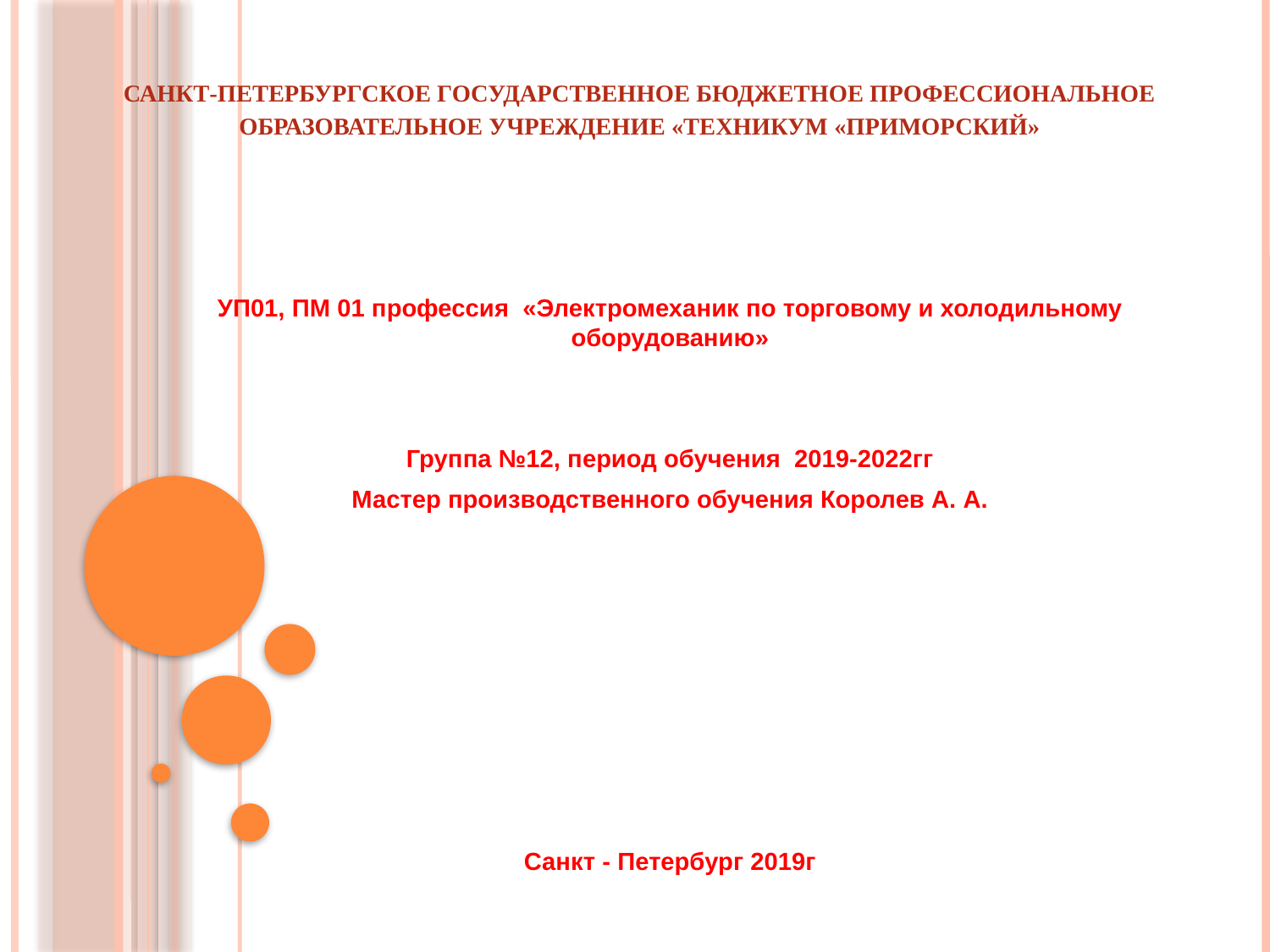

# Санкт-Петербургское государственное бюджетное профессиональное образовательное учреждение «Техникум «Приморский»
УП01, ПМ 01 профессия  «Электромеханик по торговому и холодильному оборудованию»

Группа №12, период обучения  2019-2022гг
Мастер производственного обучения Королев А. А.

Санкт - Петербург 2019г